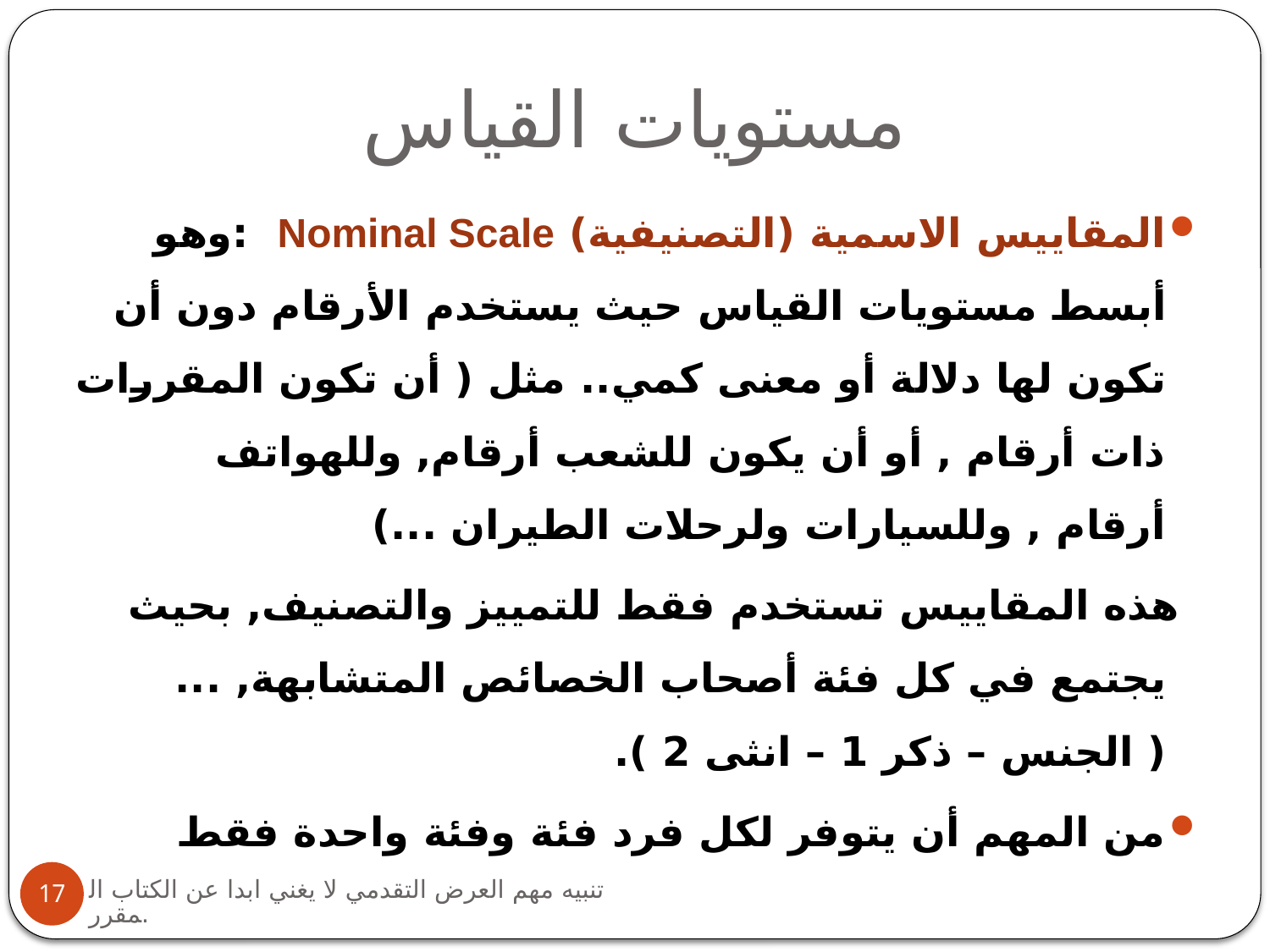

# مستويات القياس
المقاييس الاسمية (التصنيفية) Nominal Scale  :وهو أبسط مستويات القياس حيث يستخدم الأرقام دون أن تكون لها دلالة أو معنى كمي.. مثل ( أن تكون المقررات ذات أرقام , أو أن يكون للشعب أرقام, وللهواتف أرقام , وللسيارات ولرحلات الطيران ...)
 هذه المقاييس تستخدم فقط للتمييز والتصنيف, بحيث يجتمع في كل فئة أصحاب الخصائص المتشابهة, ... ( الجنس – ذكر 1 – انثى 2 ).
من المهم أن يتوفر لكل فرد فئة وفئة واحدة فقط

تنبيه مهم العرض التقدمي لا يغني ابدا عن الكتاب المقرر.
17